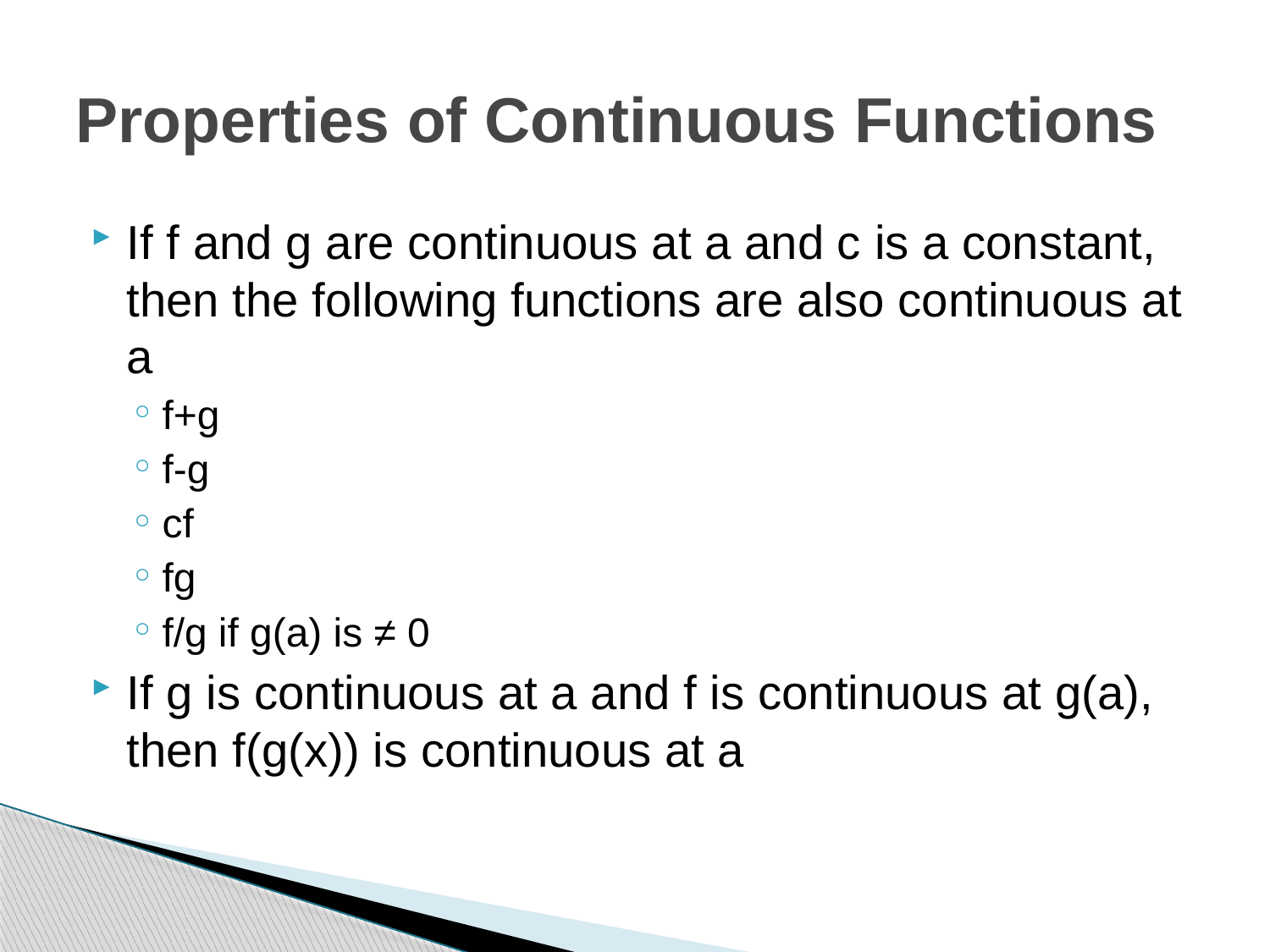

# Properties of Continuous Functions
If f and g are continuous at a and c is a constant, then the following functions are also continuous at a
f+g
f-g
cf
fg
f/g if g(a) is ≠ 0
If g is continuous at a and f is continuous at g(a), then f(g(x)) is continuous at a